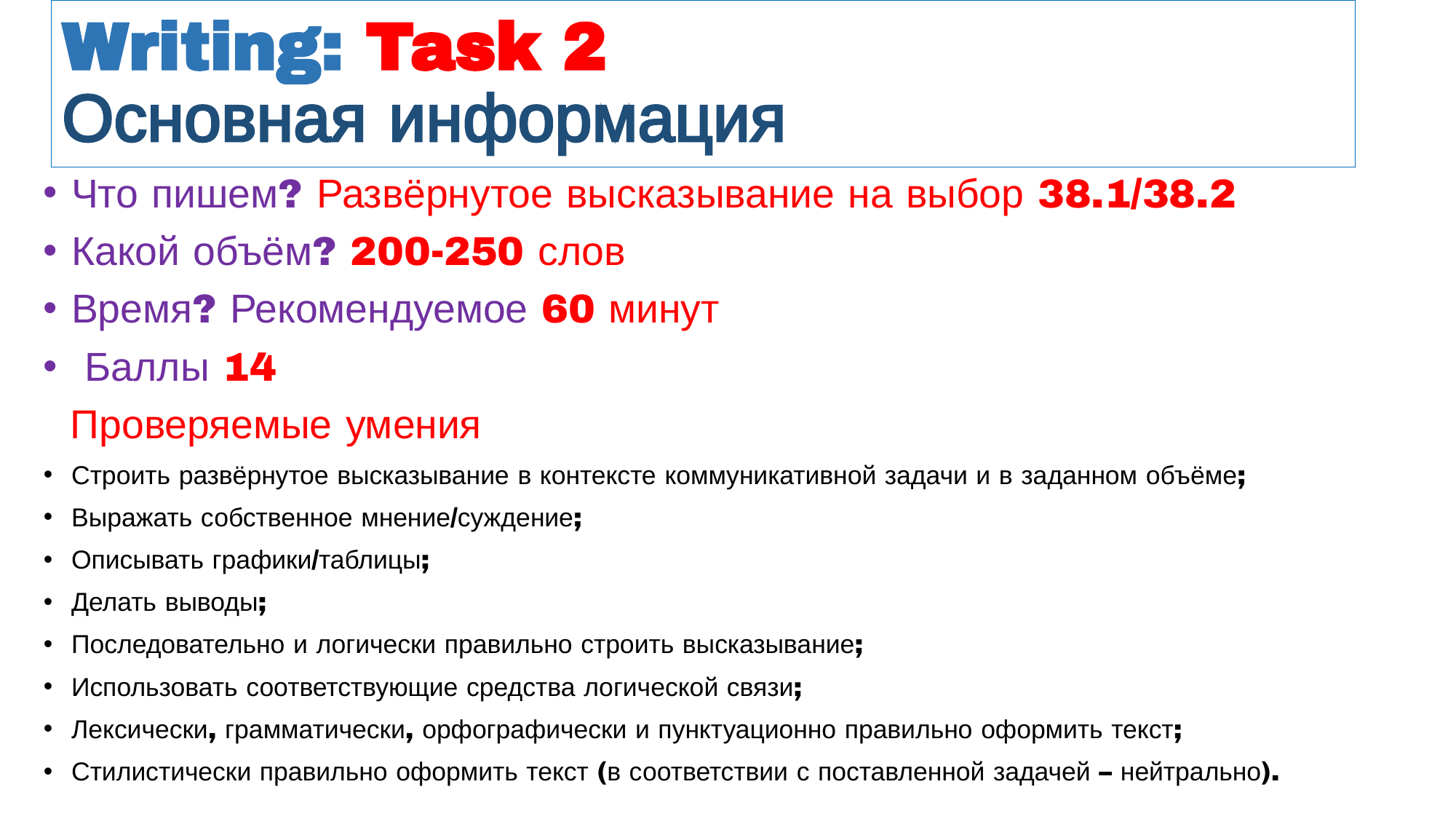

# Writing: Task 2 Основная информация
Что пишем? Развёрнутое высказывание на выбор 38.1/38.2
Какой объём? 200-250 слов
Время? Рекомендуемое 60 минут
 Баллы 14
  Проверяемые умения
Строить развёрнутое высказывание в контексте коммуникативной задачи и в заданном объёме;
Выражать собственное мнение/суждение;
Описывать графики/таблицы;
Делать выводы;
Последовательно и логически правильно строить высказывание;
Использовать соответствующие средства логической связи;
Лексически, грамматически, орфографически и пунктуационно правильно оформить текст;
Стилистически правильно оформить текст (в соответствии с поставленной задачей – нейтрально).